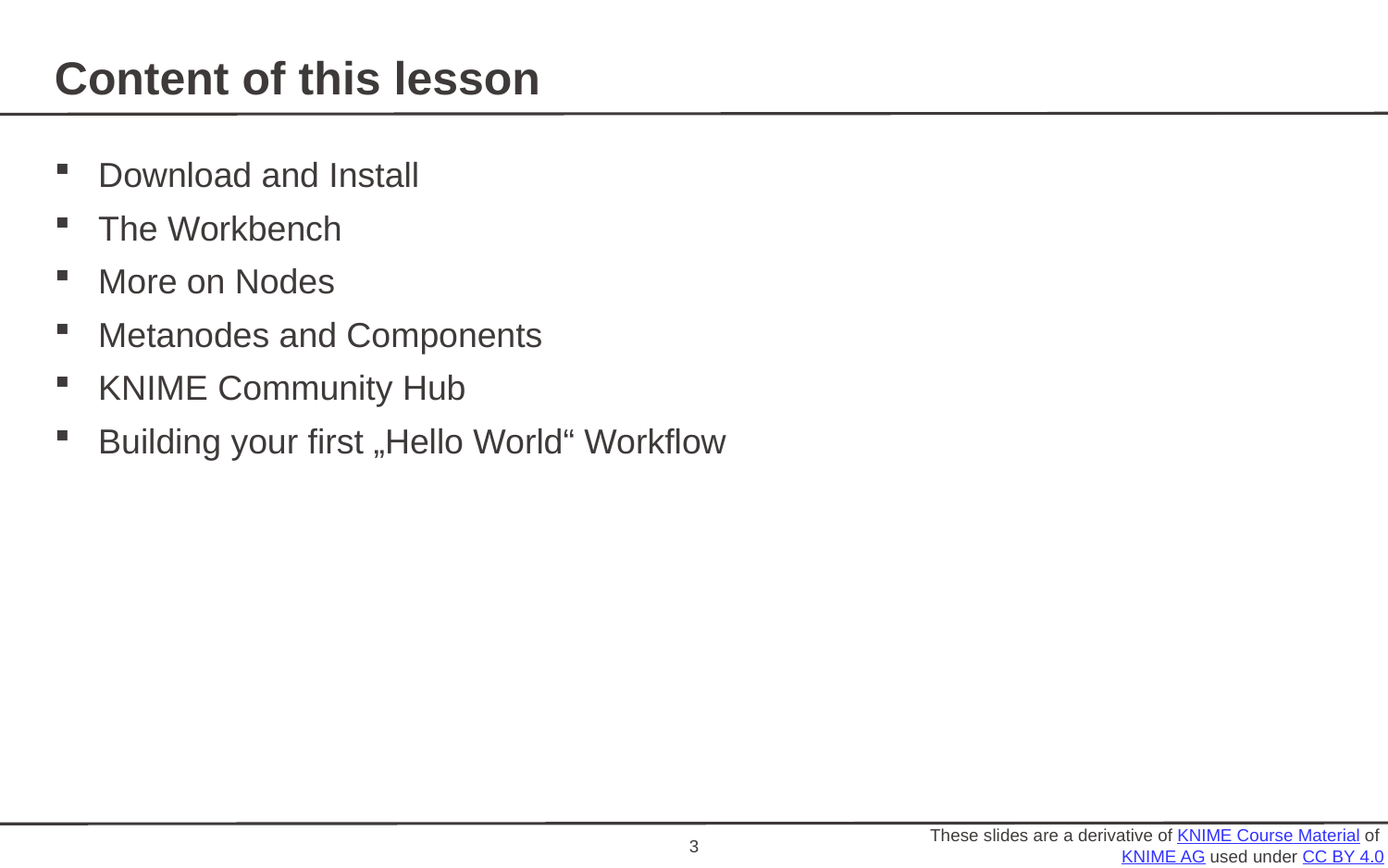

# Content of this lesson
Download and Install
The Workbench
More on Nodes
Metanodes and Components
KNIME Community Hub
Building your first „Hello World“ Workflow

3